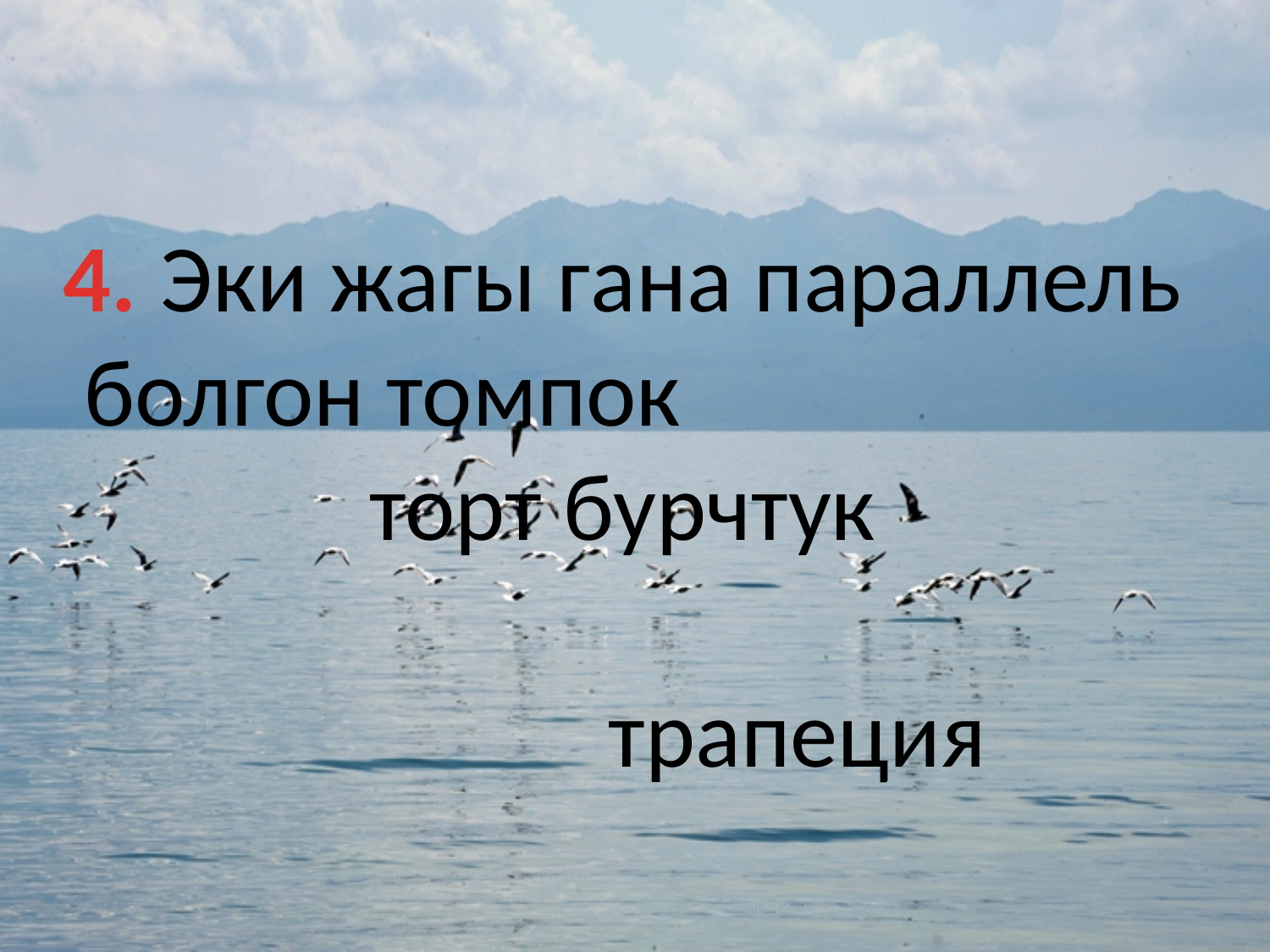

4. Эки жагы гана параллель
 болгон томпок
торт бурчтук
трапеция